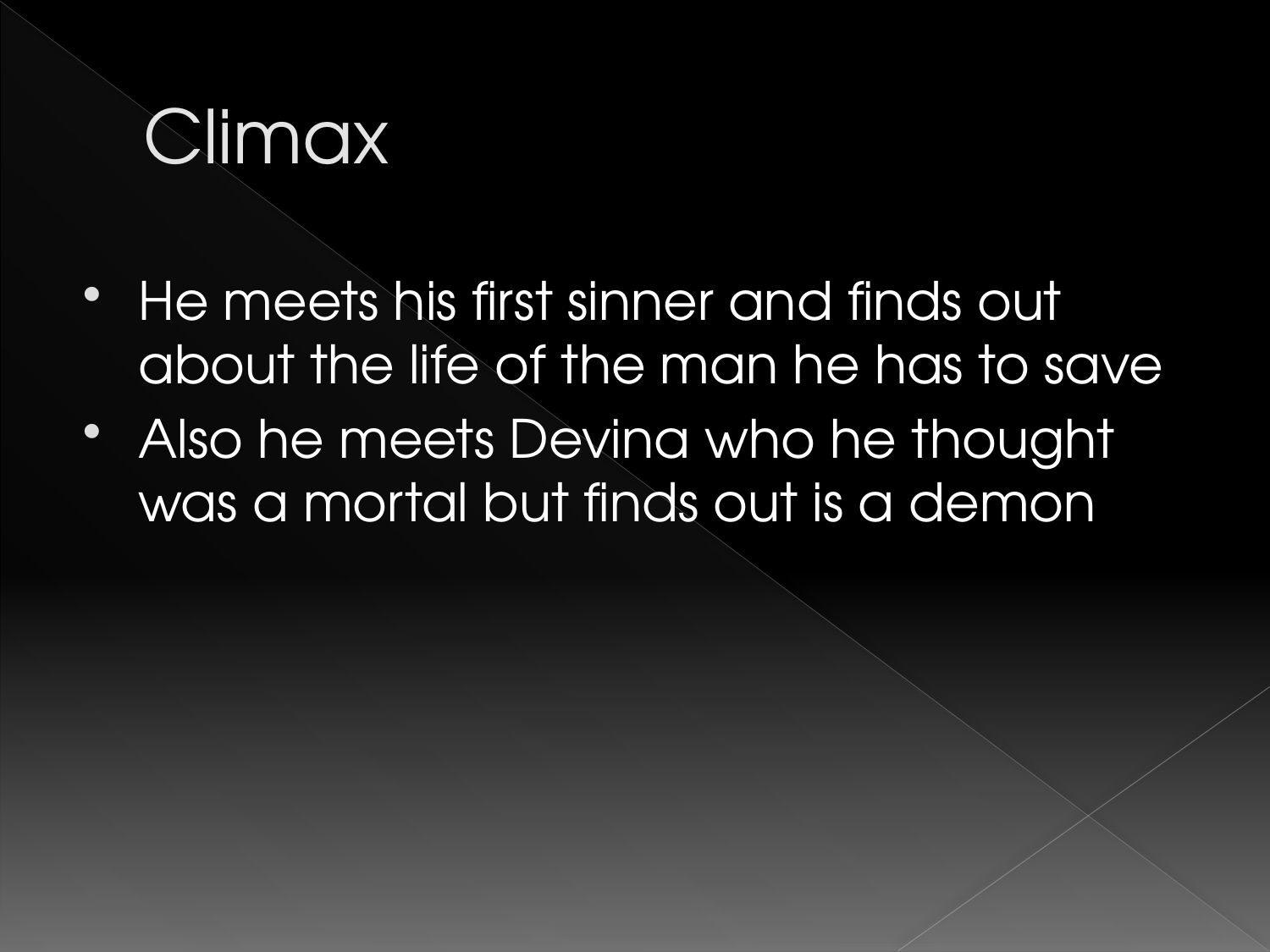

# Climax
He meets his first sinner and finds out about the life of the man he has to save
Also he meets Devina who he thought was a mortal but finds out is a demon